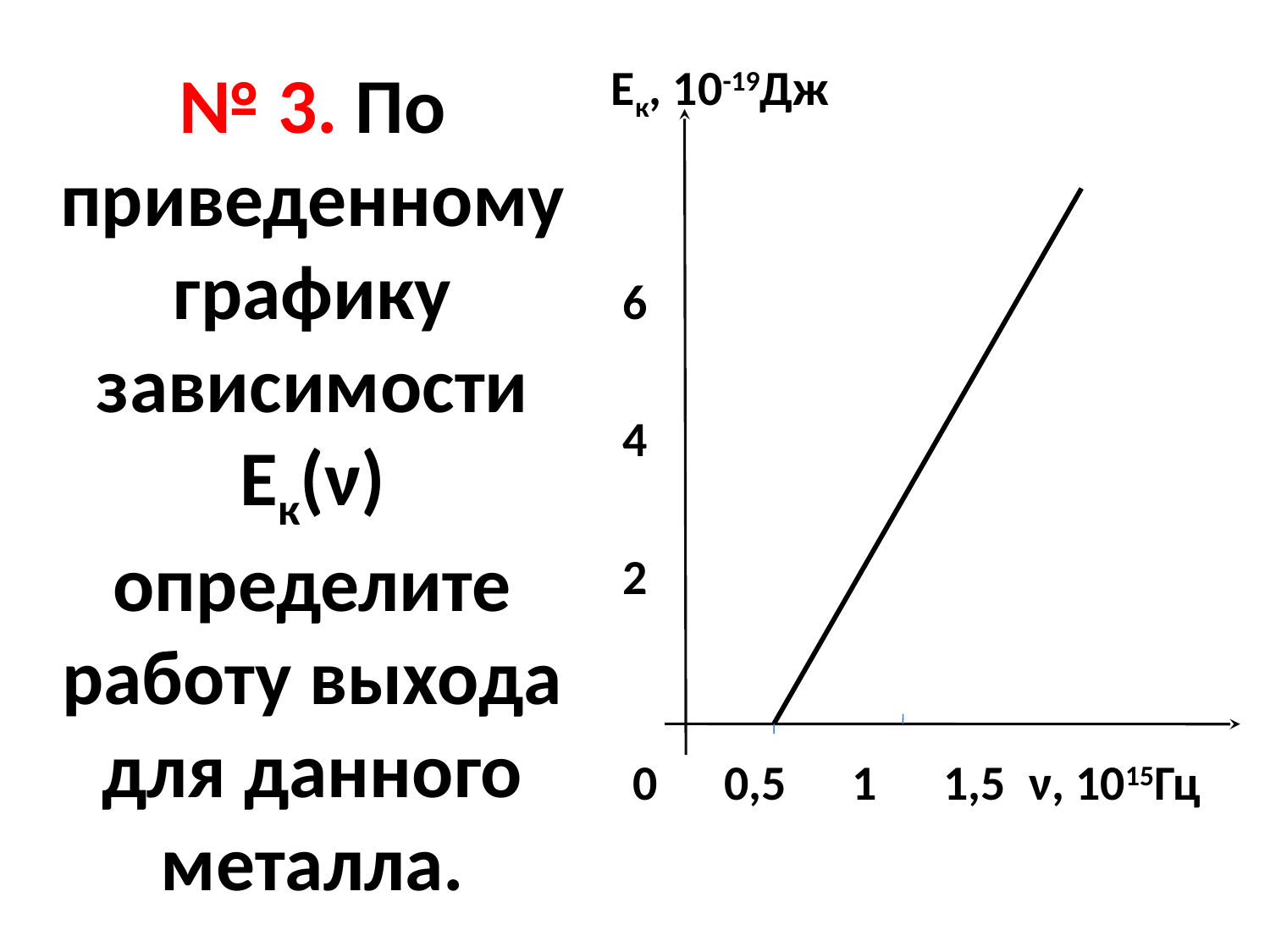

# № 3. По приведенному графику зависимости Ек(ν) определите работу выхода для данного металла.
   Ек, 10-19Дж

    6

    4

    2

     0      0,5      1      1,5  ν, 1015Гц